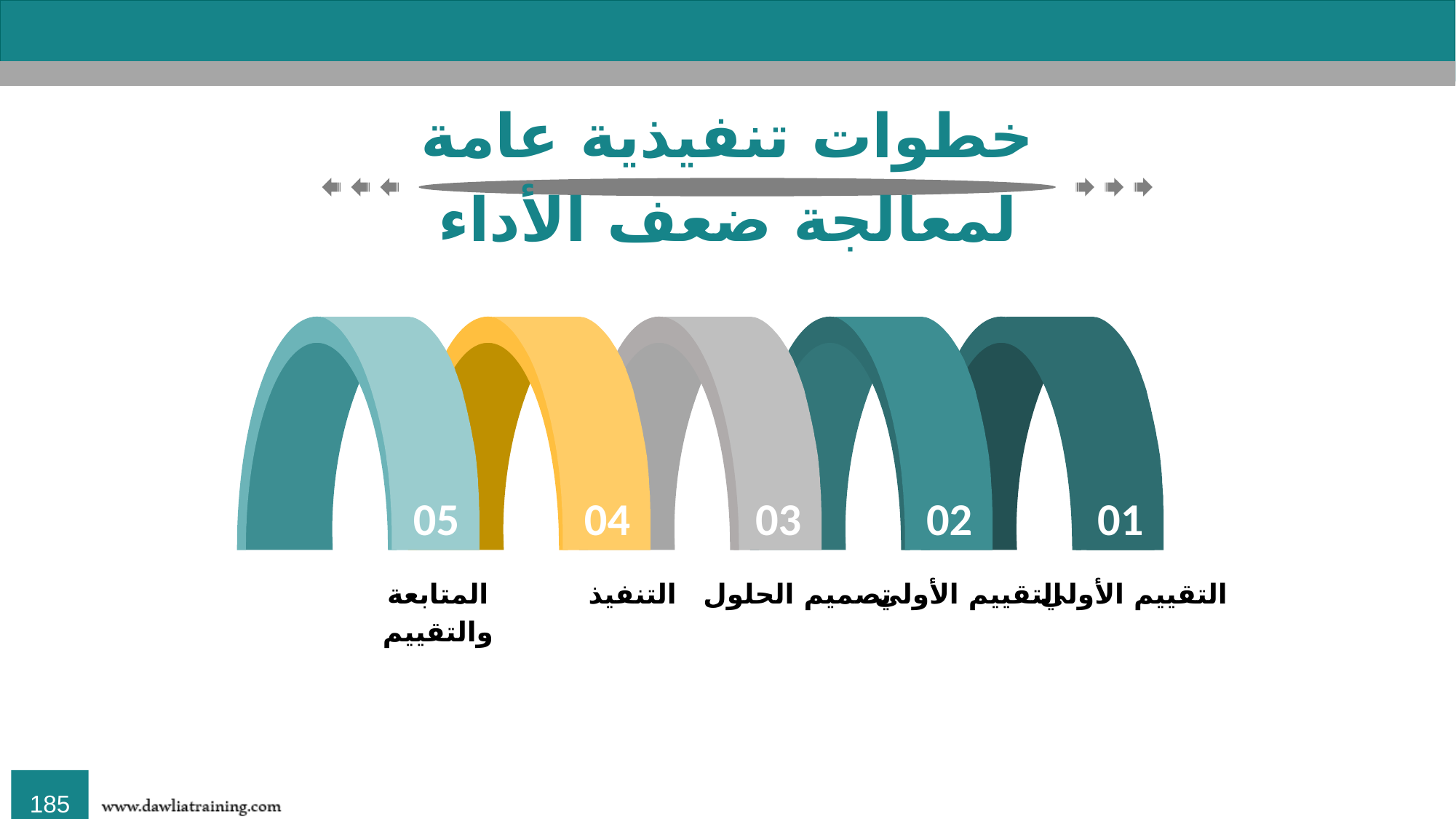

خطوات تنفيذية عامة لمعالجة ضعف الأداء

05
المتابعة والتقييم

04
التنفيذ

03
تصميم الحلول

02
التقييم الأولي

01
التقييم الأولي